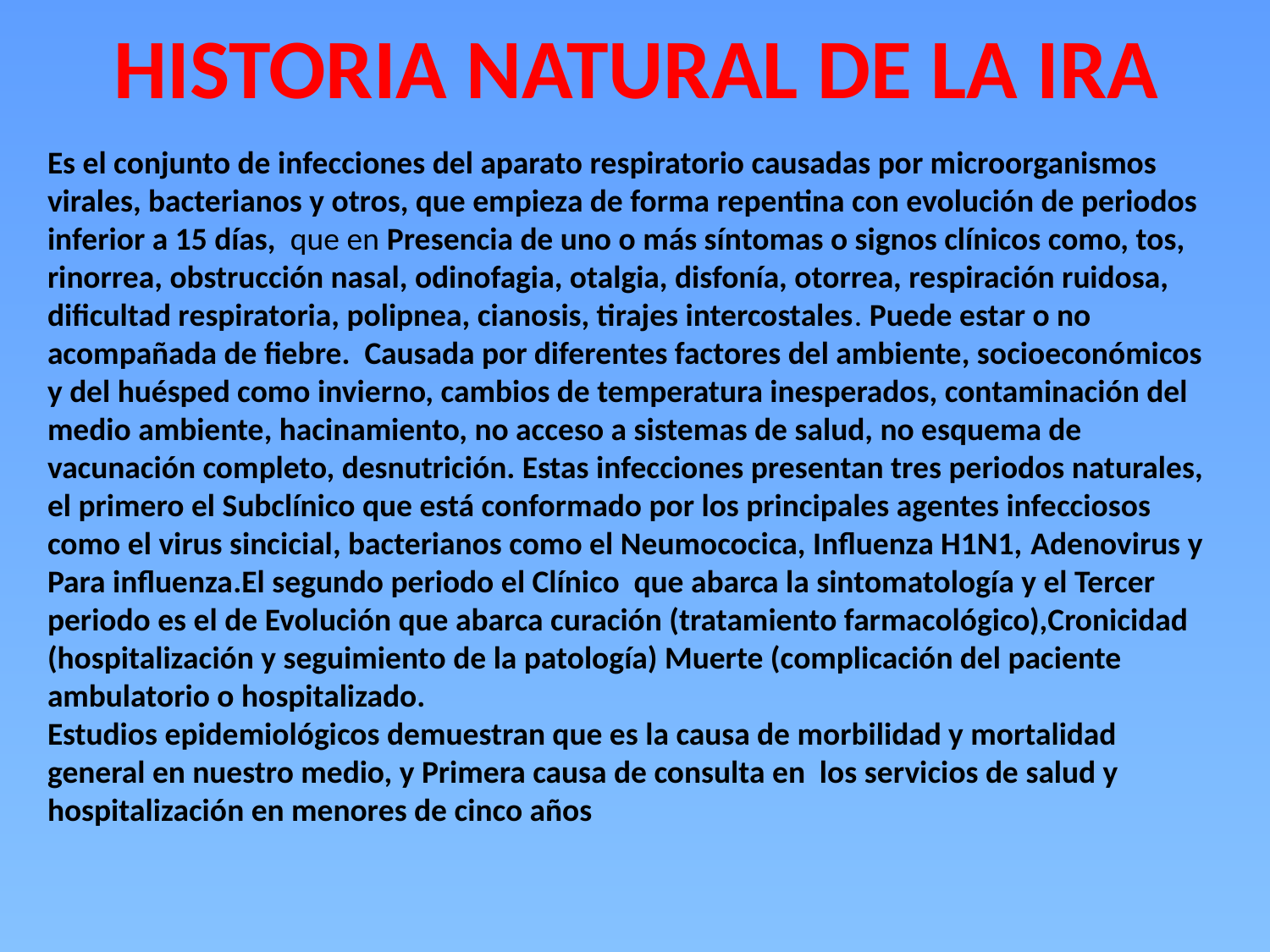

Historia natural de la ira
Es el conjunto de infecciones del aparato respiratorio causadas por microorganismos virales, bacterianos y otros, que empieza de forma repentina con evolución de periodos inferior a 15 días,  que en Presencia de uno o más síntomas o signos clínicos como, tos, rinorrea, obstrucción nasal, odinofagia, otalgia, disfonía, otorrea, respiración ruidosa, dificultad respiratoria, polipnea, cianosis, tirajes intercostales. Puede estar o no acompañada de fiebre.  Causada por diferentes factores del ambiente, socioeconómicos y del huésped como invierno, cambios de temperatura inesperados, contaminación del medio ambiente, hacinamiento, no acceso a sistemas de salud, no esquema de vacunación completo, desnutrición. Estas infecciones presentan tres periodos naturales, el primero el Subclínico que está conformado por los principales agentes infecciosos como el virus sincicial, bacterianos como el Neumococica, Influenza H1N1, Adenovirus y Para influenza.El segundo periodo el Clínico  que abarca la sintomatología y el Tercer periodo es el de Evolución que abarca curación (tratamiento farmacológico),Cronicidad (hospitalización y seguimiento de la patología) Muerte (complicación del paciente ambulatorio o hospitalizado.
Estudios epidemiológicos demuestran que es la causa de morbilidad y mortalidad general en nuestro medio, y Primera causa de consulta en  los servicios de salud y hospitalización en menores de cinco años